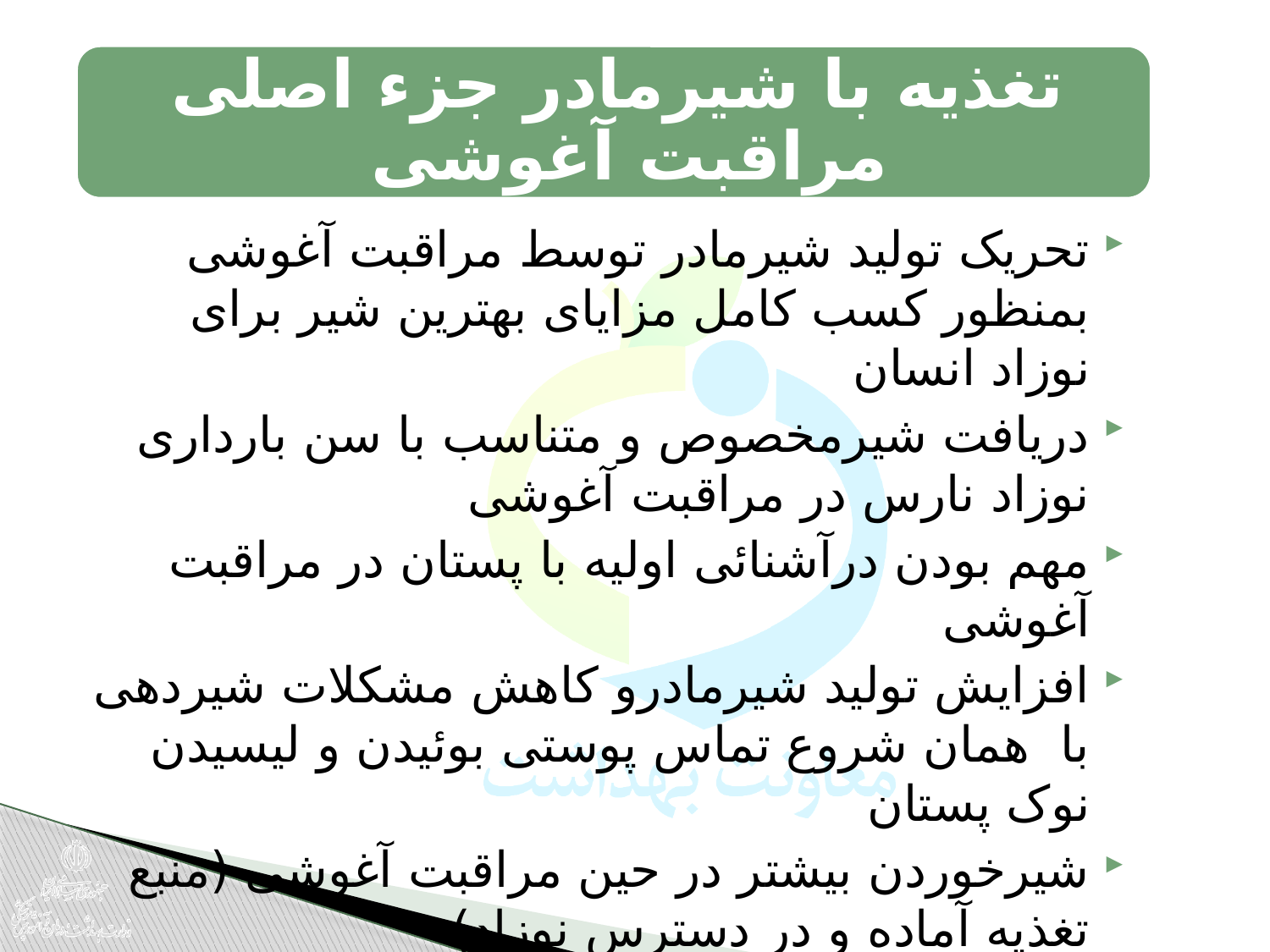

تغذیه با شیرمادر جزء اصلی مراقبت آغوشی
تحریک تولید شیرمادر توسط مراقبت آغوشی بمنظور کسب کامل مزایای بهترین شیر برای نوزاد انسان
دریافت شیرمخصوص و متناسب با سن بارداری نوزاد نارس در مراقبت آغوشی
مهم بودن درآشنائی اولیه با پستان در مراقبت آغوشی
افزایش تولید شیرمادرو کاهش مشکلات شیردهی با  همان شروع تماس پوستی بوئيدن و لیسیدن نوک پستان
شیرخوردن بیشتر در حین مراقبت آغوشی (منبع تغذیه آماده و در دسترس نوزاد)
بهبود وزن گیری